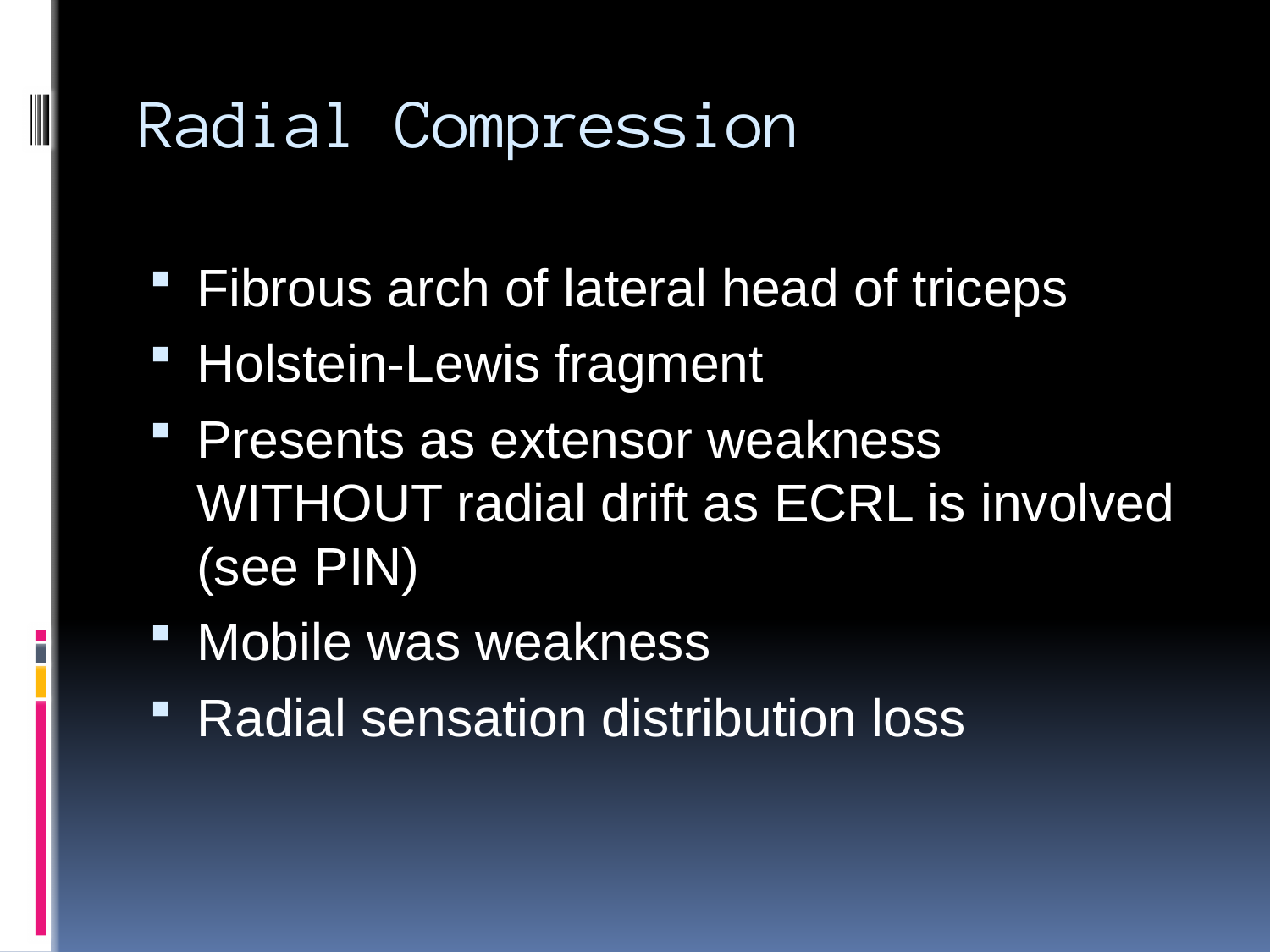

# Radial Compression
Fibrous arch of lateral head of triceps
Holstein-Lewis fragment
Presents as extensor weakness WITHOUT radial drift as ECRL is involved (see PIN)
Mobile was weakness
Radial sensation distribution loss